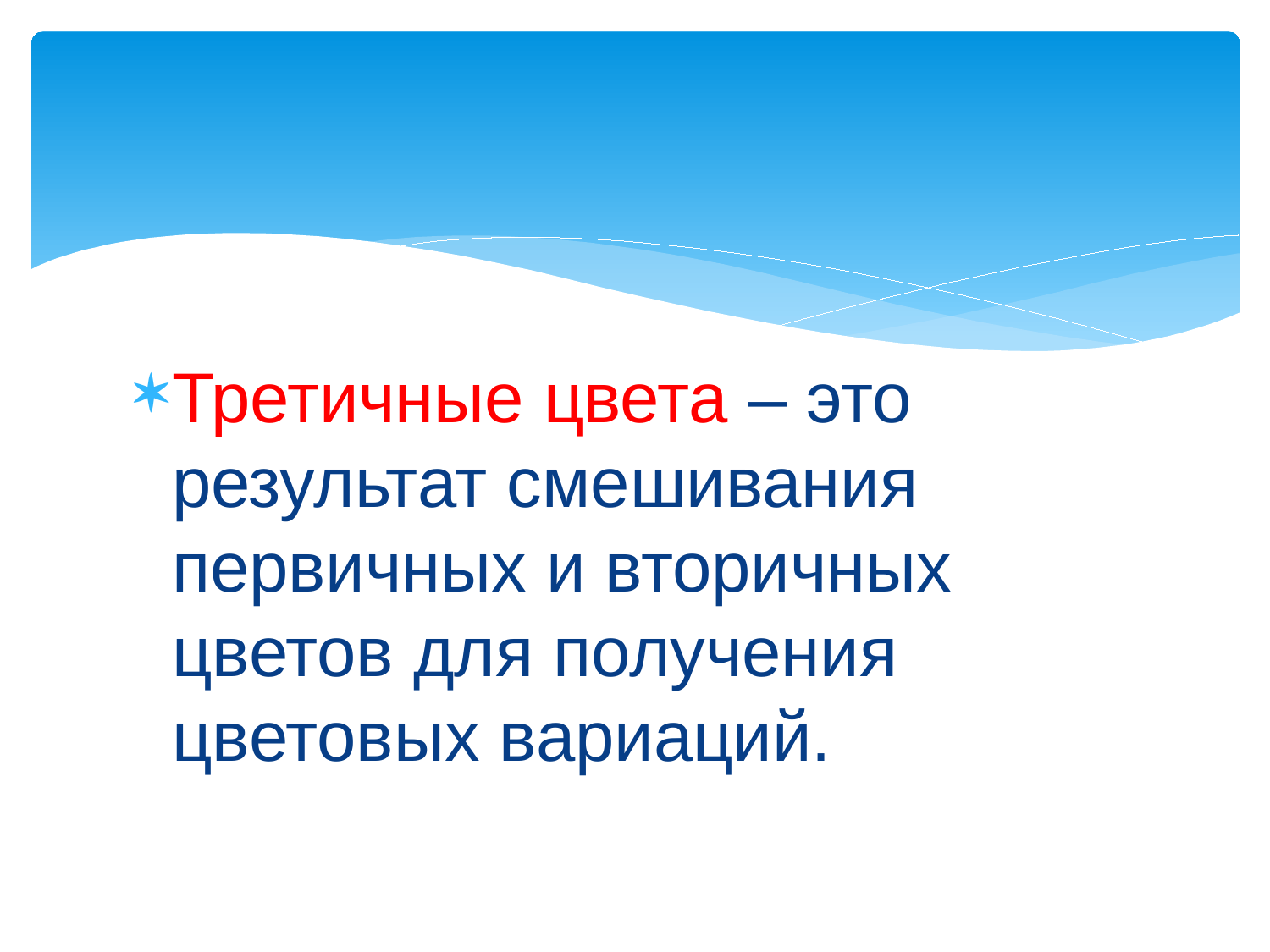

#
Третичные цвета – это результат смешивания первичных и вторичных цветов для получения цветовых вариаций.